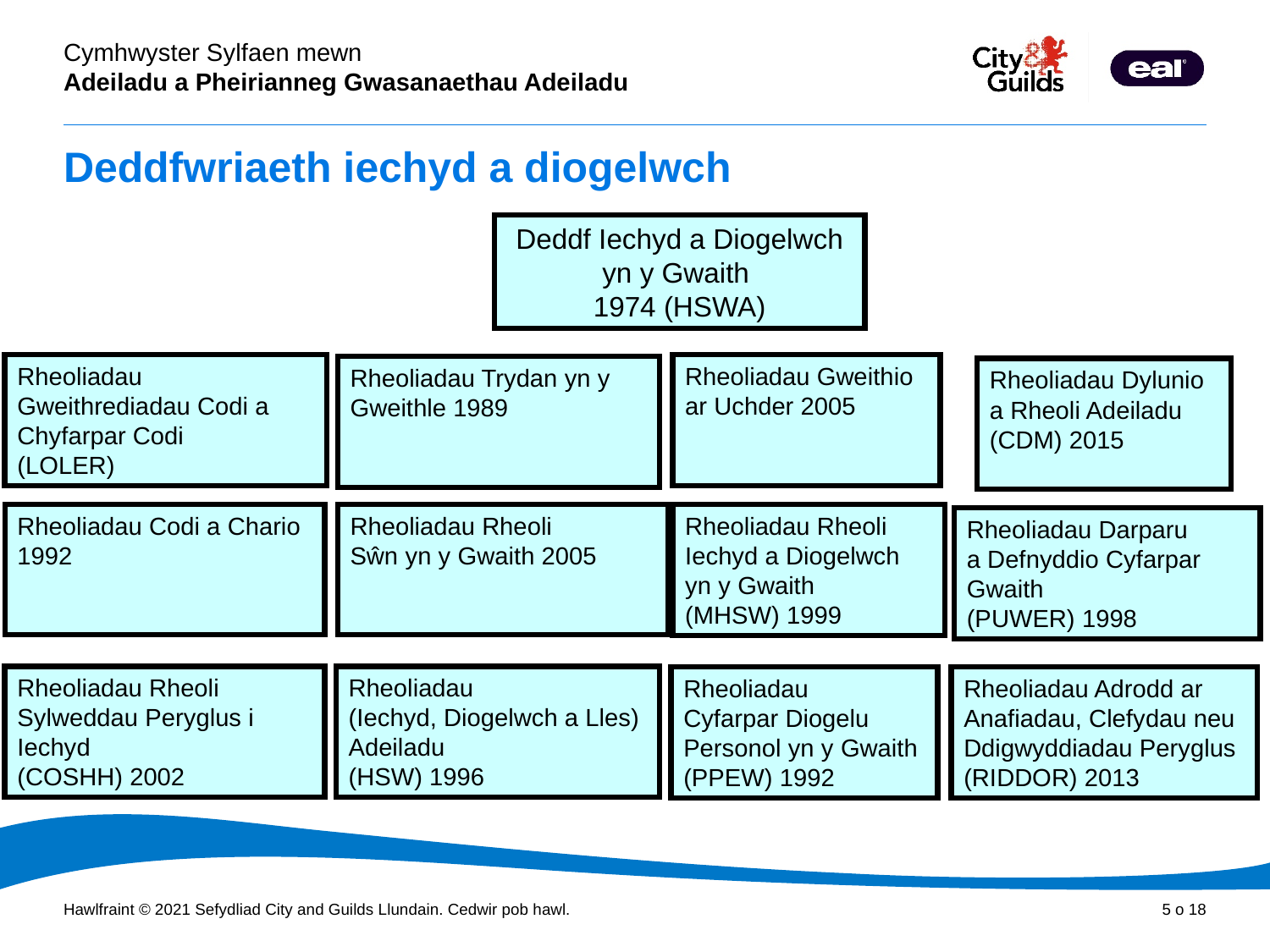

# Deddfwriaeth iechyd a diogelwch
Deddf Iechyd a Diogelwch
yn y Gwaith
1974 (HSWA)
Rheoliadau Gweithrediadau Codi a
Chyfarpar Codi
(LOLER)
Rheoliadau Gweithio ar Uchder 2005

Rheoliadau Trydan yn y Gweithle 1989

Rheoliadau Dylunio
a Rheoli Adeiladu
(CDM) 2015

Rheoliadau Codi a Chario
1992

Rheoliadau Rheoli
Sŵn yn y Gwaith 2005

Rheoliadau Rheoli
Iechyd a Diogelwch
yn y Gwaith
(MHSW) 1999
Rheoliadau Darparu
a Defnyddio Cyfarpar
Gwaith
(PUWER) 1998
Rheoliadau
(Iechyd, Diogelwch a Lles)
Adeiladu
(HSW) 1996
Rheoliadau Rheoli
Sylweddau Peryglus i
Iechyd
(COSHH) 2002
Rheoliadau
Cyfarpar Diogelu
Personol yn y Gwaith
(PPEW) 1992
Rheoliadau Adrodd ar Anafiadau, Clefydau neu
Ddigwyddiadau Peryglus
(RIDDOR) 2013